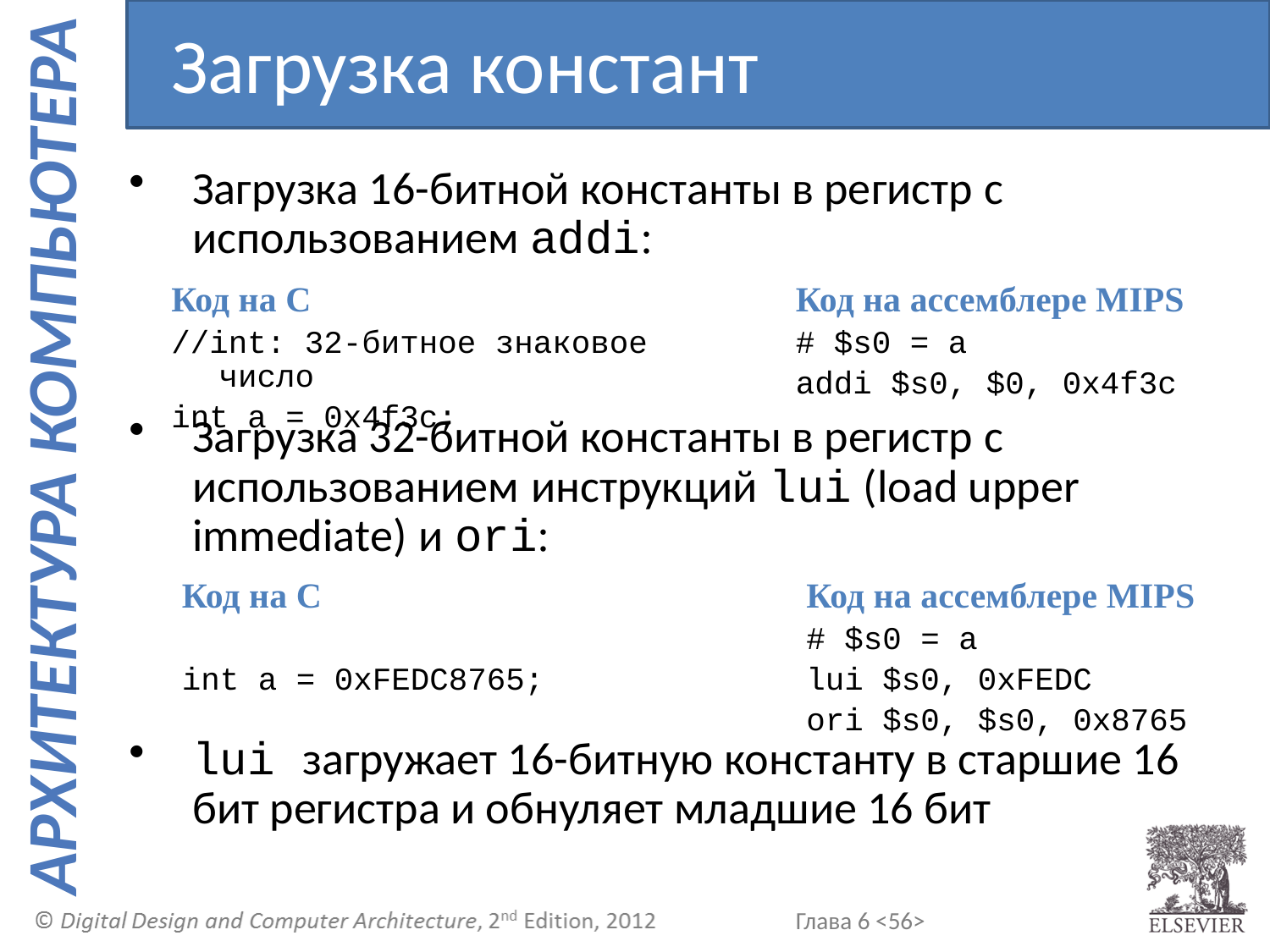

Загрузка констант

Загрузка 16-битной константы в регистр с использованием addi:

Загрузка 32-битной константы в регистр с использованием инструкций lui (load upper immediate) и ori:

lui загружает 16-битную константу в старшие 16 бит регистра и обнуляет младшие 16 бит

Код на C
//int: 32-битное знаковое число
int a = 0x4f3c;
Код на ассемблере MIPS
# $s0 = a
addi $s0, $0, 0x4f3c
Код на C

int a = 0xFEDC8765;
Код на ассемблере MIPS
# $s0 = a
lui $s0, 0xFEDC
ori $s0, $s0, 0x8765